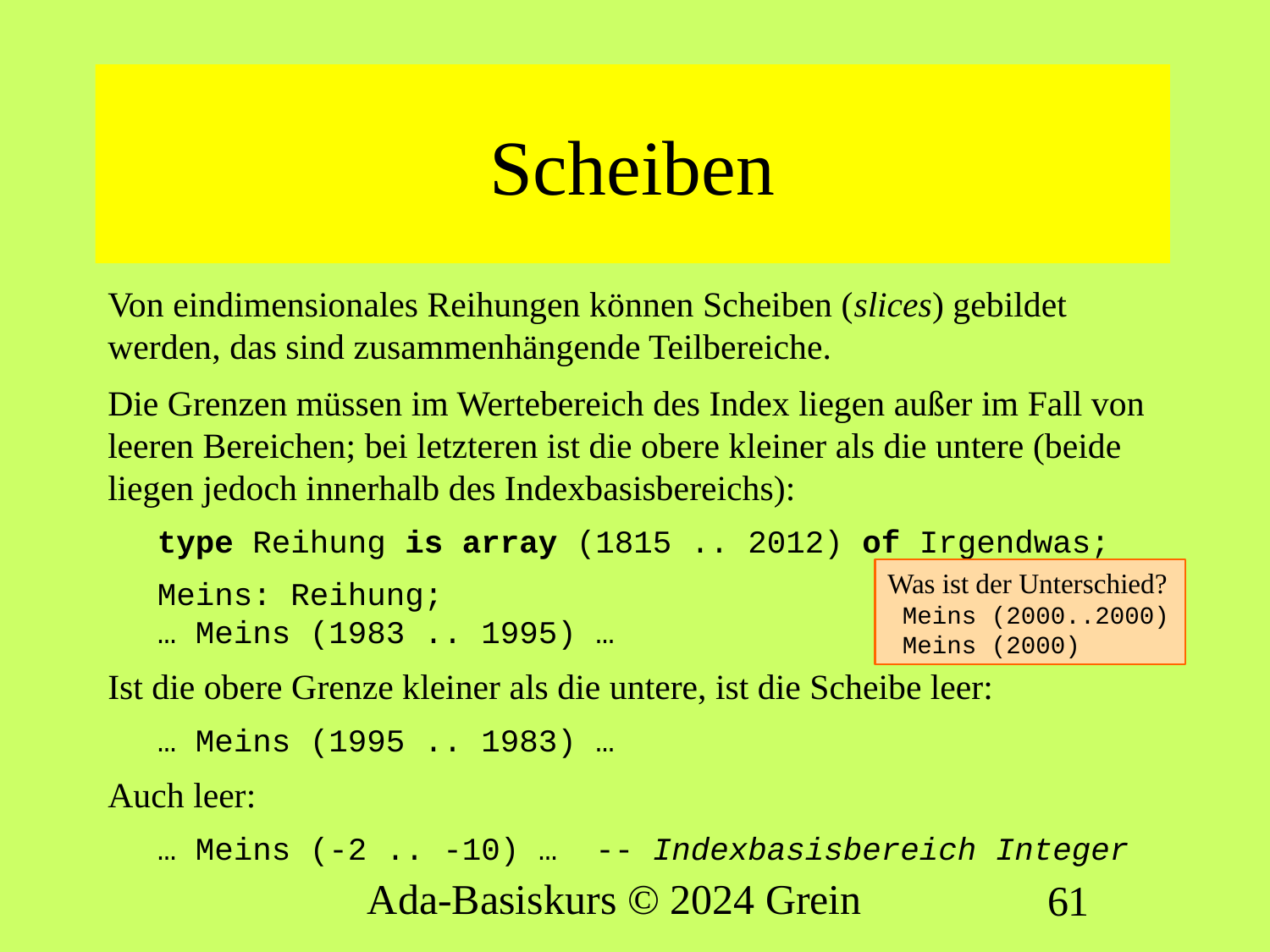

# Scheiben
Von eindimensionales Reihungen können Scheiben (slices) gebildet werden, das sind zusammenhängende Teilbereiche.
Die Grenzen müssen im Wertebereich des Index liegen außer im Fall von leeren Bereichen; bei letzteren ist die obere kleiner als die untere (beide liegen jedoch innerhalb des Indexbasisbereichs):
type Reihung is array (1815 .. 2012) of Irgendwas;
Meins: Reihung;
… Meins (1983 .. 1995) …
Ist die obere Grenze kleiner als die untere, ist die Scheibe leer:
… Meins (1995 .. 1983) …
Auch leer:
… Meins (-2 .. -10) …  -- Indexbasisbereich Integer

Was ist der Unterschied?
 Meins (2000..2000)
 Meins (2000)
Ada-Basiskurs © 2024 Grein
61